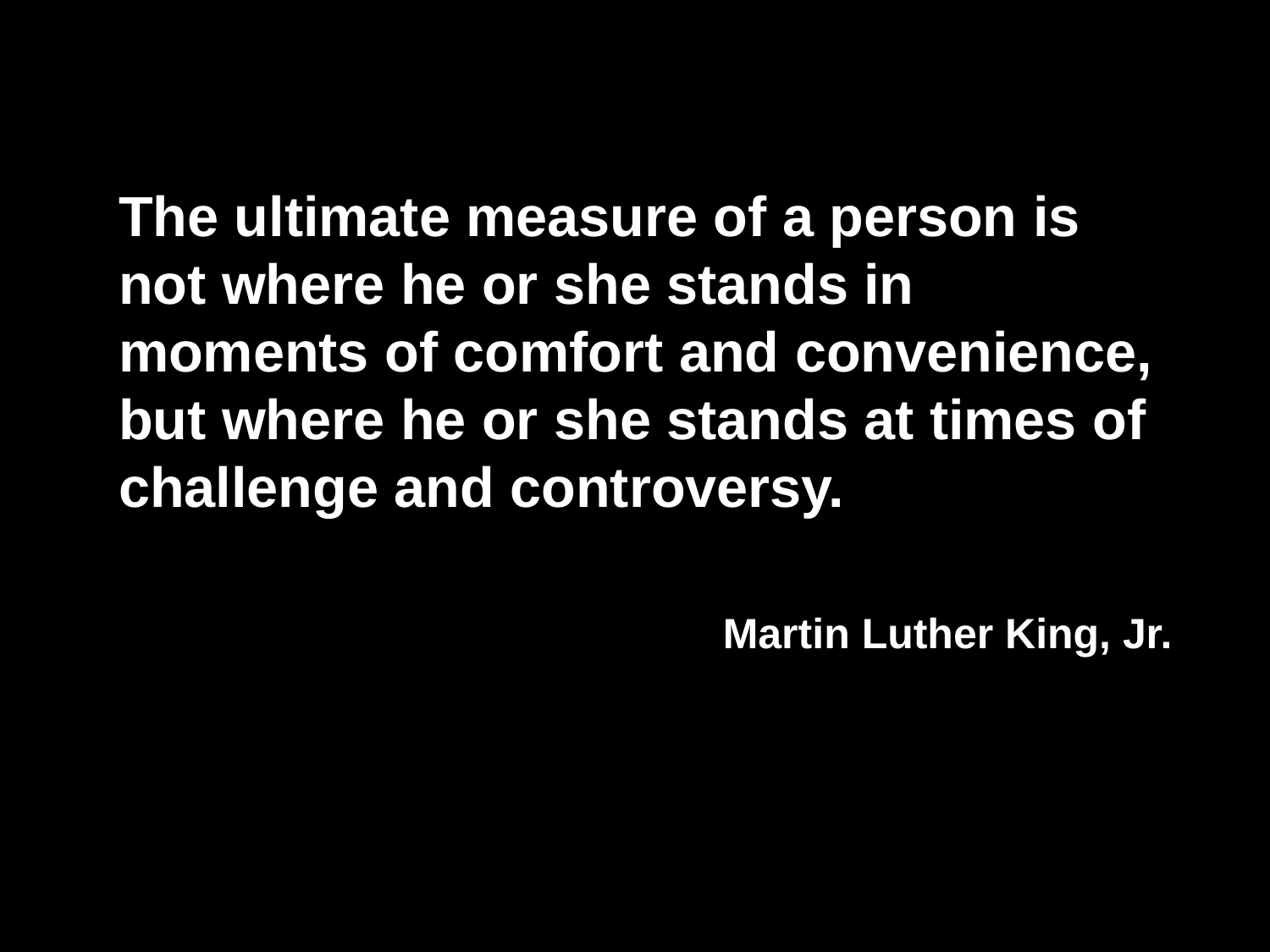

The ultimate measure of a person is not where he or she stands in moments of comfort and convenience, but where he or she stands at times of challenge and controversy.

Martin Luther King, Jr.